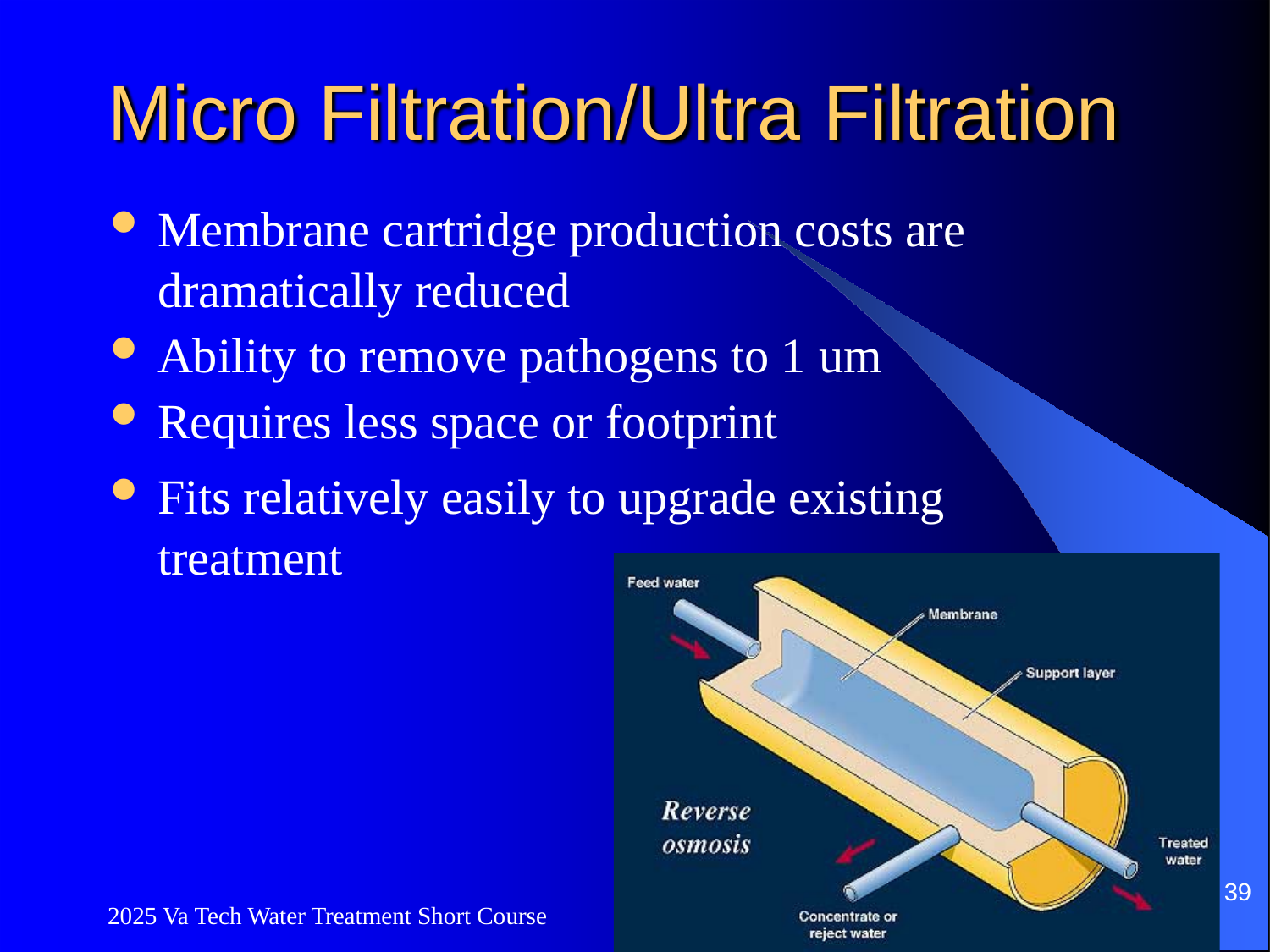

# Micro Filtration/Ultra Filtration
Membrane cartridge production costs are  dramatically reduced
Ability to remove pathogens to 1 um
Requires less space or footprint
Fits relatively easily to upgrade existing  treatment

39
2025 Va Tech Water Treatment Short Course